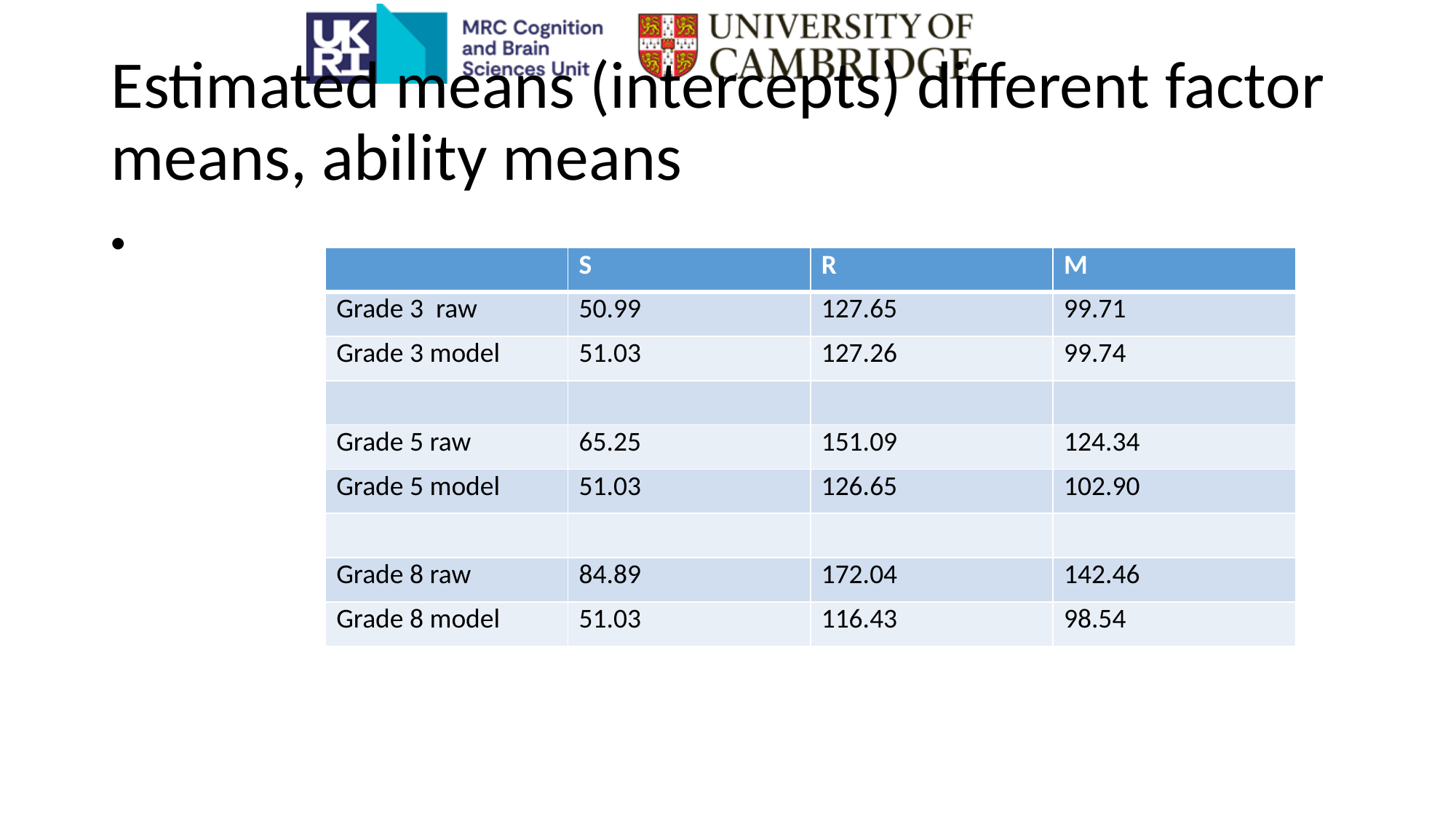

# Estimated means (intercepts) different factor means, ability means

|  | S | R | M |
| --- | --- | --- | --- |
| Grade 3 raw | 50.99 | 127.65 | 99.71 |
| Grade 3 model | 51.03 | 127.26 | 99.74 |
|  |  |  |  |
| Grade 5 raw | 65.25 | 151.09 | 124.34 |
| Grade 5 model | 51.03 | 126.65 | 102.90 |
|  |  |  |  |
| Grade 8 raw | 84.89 | 172.04 | 142.46 |
| Grade 8 model | 51.03 | 116.43 | 98.54 |